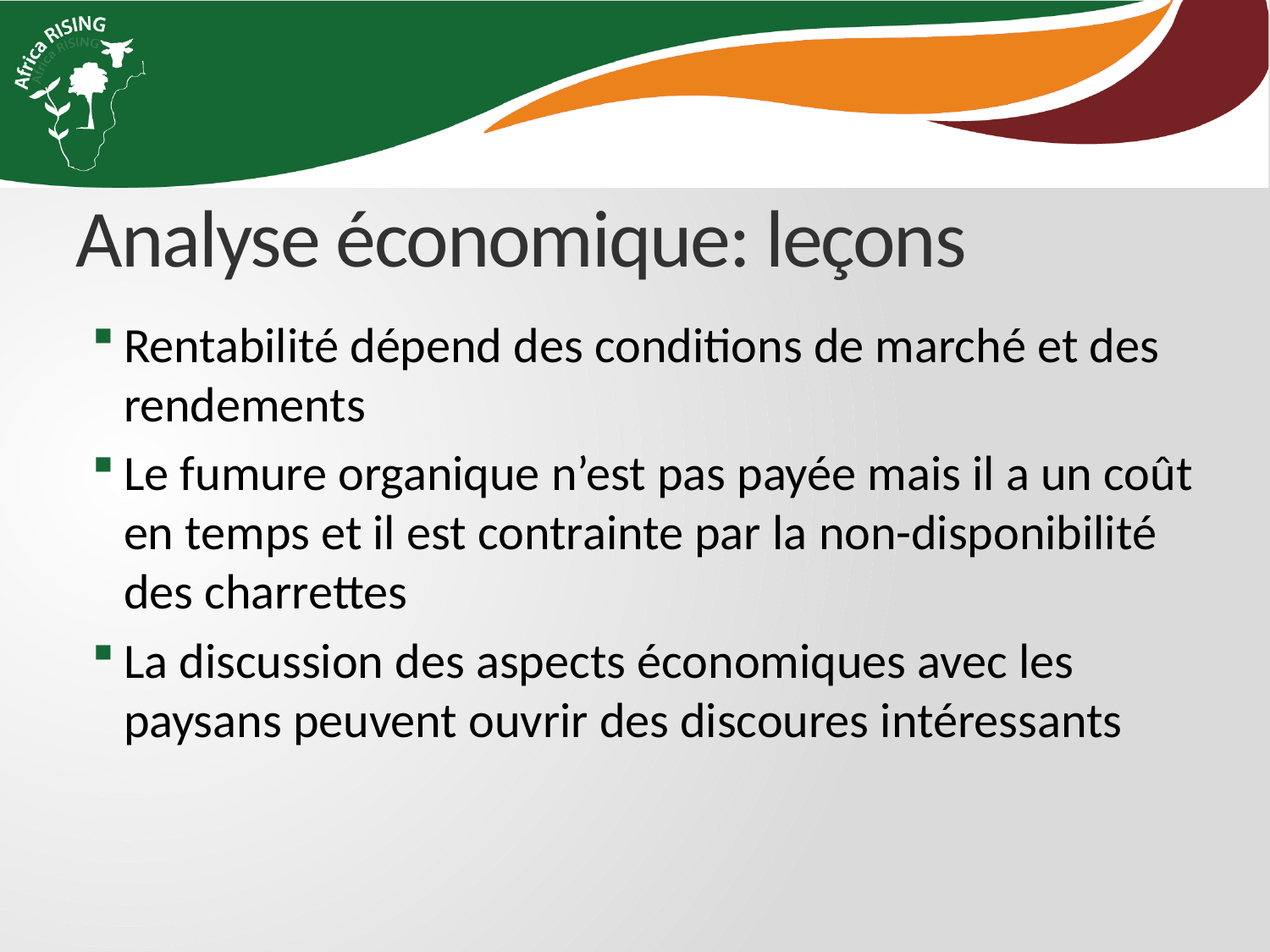

# Analyse économique: leçons
Rentabilité dépend des conditions de marché et des rendements
Le fumure organique n’est pas payée mais il a un coût en temps et il est contrainte par la non-disponibilité des charrettes
La discussion des aspects économiques avec les paysans peuvent ouvrir des discoures intéressants